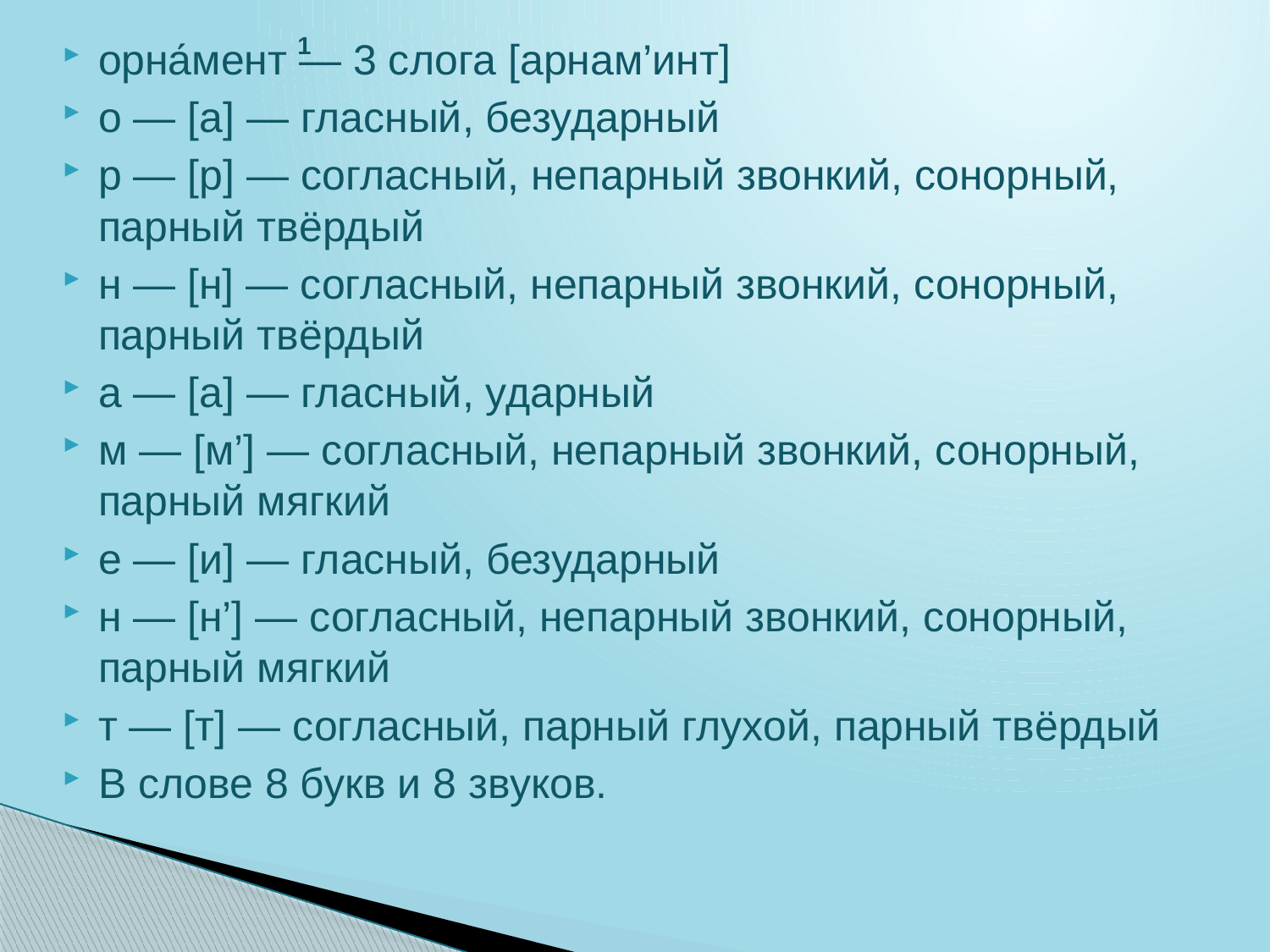

1
орна́мент — 3 слога [арнам’инт]
о — [а] — гласный, безударный
р — [р] — согласный, непарный звонкий, сонорный, парный твёрдый
н — [н] — согласный, непарный звонкий, сонорный, парный твёрдый
а — [а] — гласный, ударный
м — [м’] — согласный, непарный звонкий, сонорный, парный мягкий
е — [и] — гласный, безударный
н — [н’] — согласный, непарный звонкий, сонорный, парный мягкий
т — [т] — согласный, парный глухой, парный твёрдый
В слове 8 букв и 8 звуков.